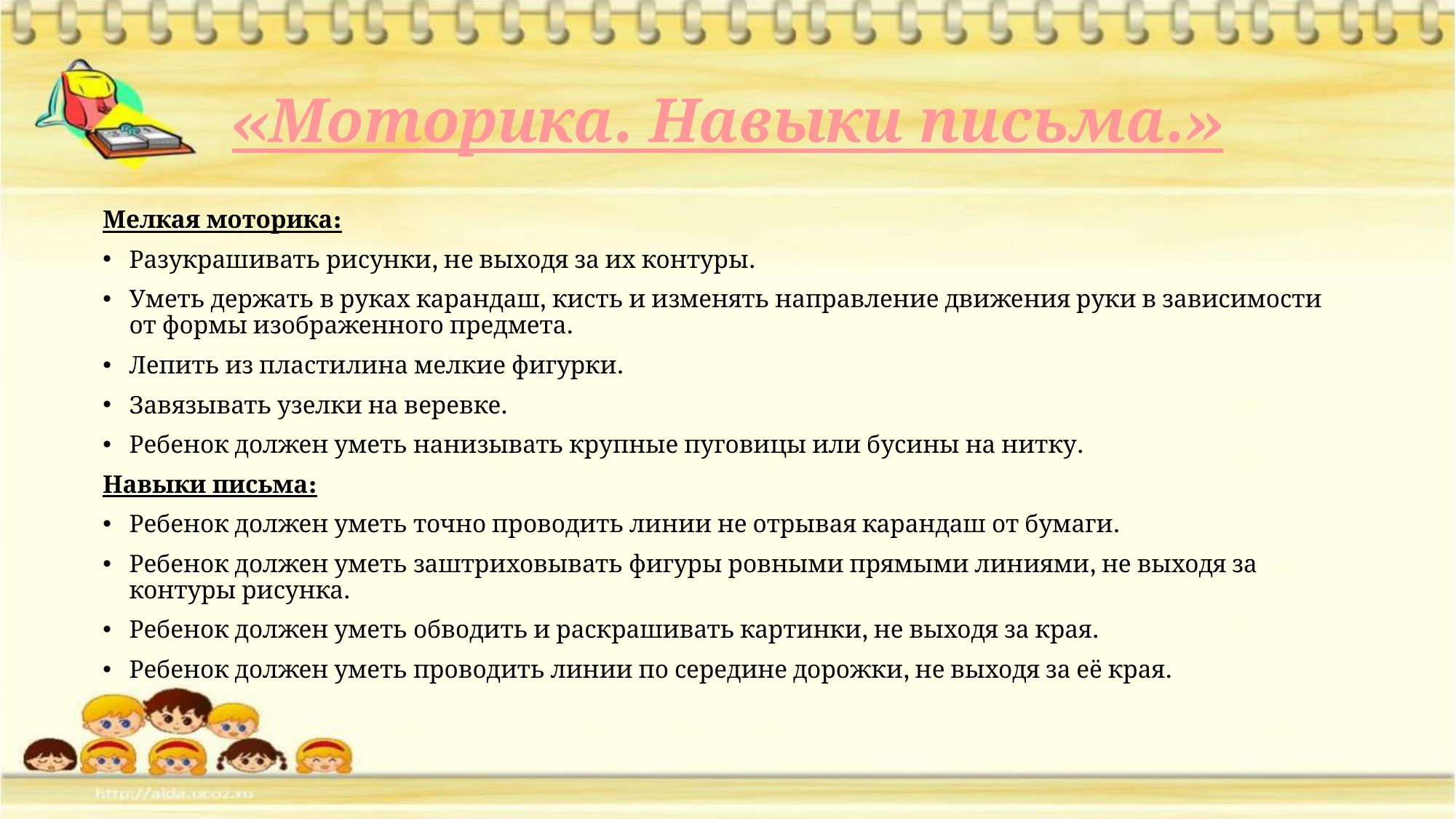

# «Моторика. Навыки письма.»
Мелкая моторика:
Разукрашивать рисунки, не выходя за их контуры.
Уметь держать в руках карандаш, кисть и изменять направление движения руки в зависимости от формы изображенного предмета.
Лепить из пластилина мелкие фигурки.
Завязывать узелки на веревке.
Ребенок должен уметь нанизывать крупные пуговицы или бусины на нитку.
Навыки письма:
Ребенок должен уметь точно проводить линии не отрывая карандаш от бумаги.
Ребенок должен уметь заштриховывать фигуры ровными прямыми линиями, не выходя за контуры рисунка.
Ребенок должен уметь обводить и раскрашивать картинки, не выходя за края.
Ребенок должен уметь проводить линии по середине дорожки, не выходя за её края.